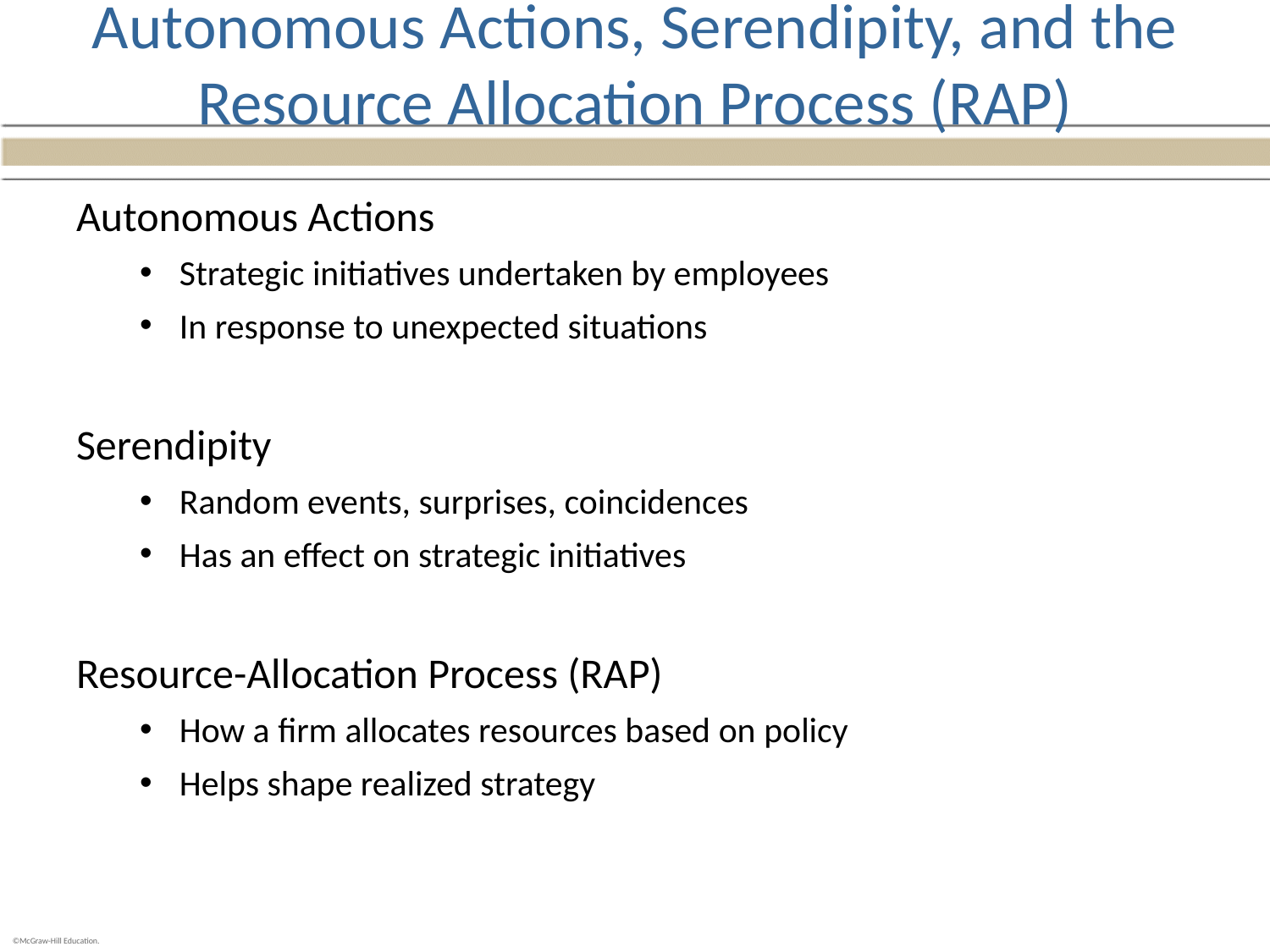

# Autonomous Actions, Serendipity, and the Resource Allocation Process (RAP)
Autonomous Actions
Strategic initiatives undertaken by employees
In response to unexpected situations

Serendipity
Random events, surprises, coincidences
Has an effect on strategic initiatives

Resource-Allocation Process (RAP)
How a firm allocates resources based on policy
Helps shape realized strategy